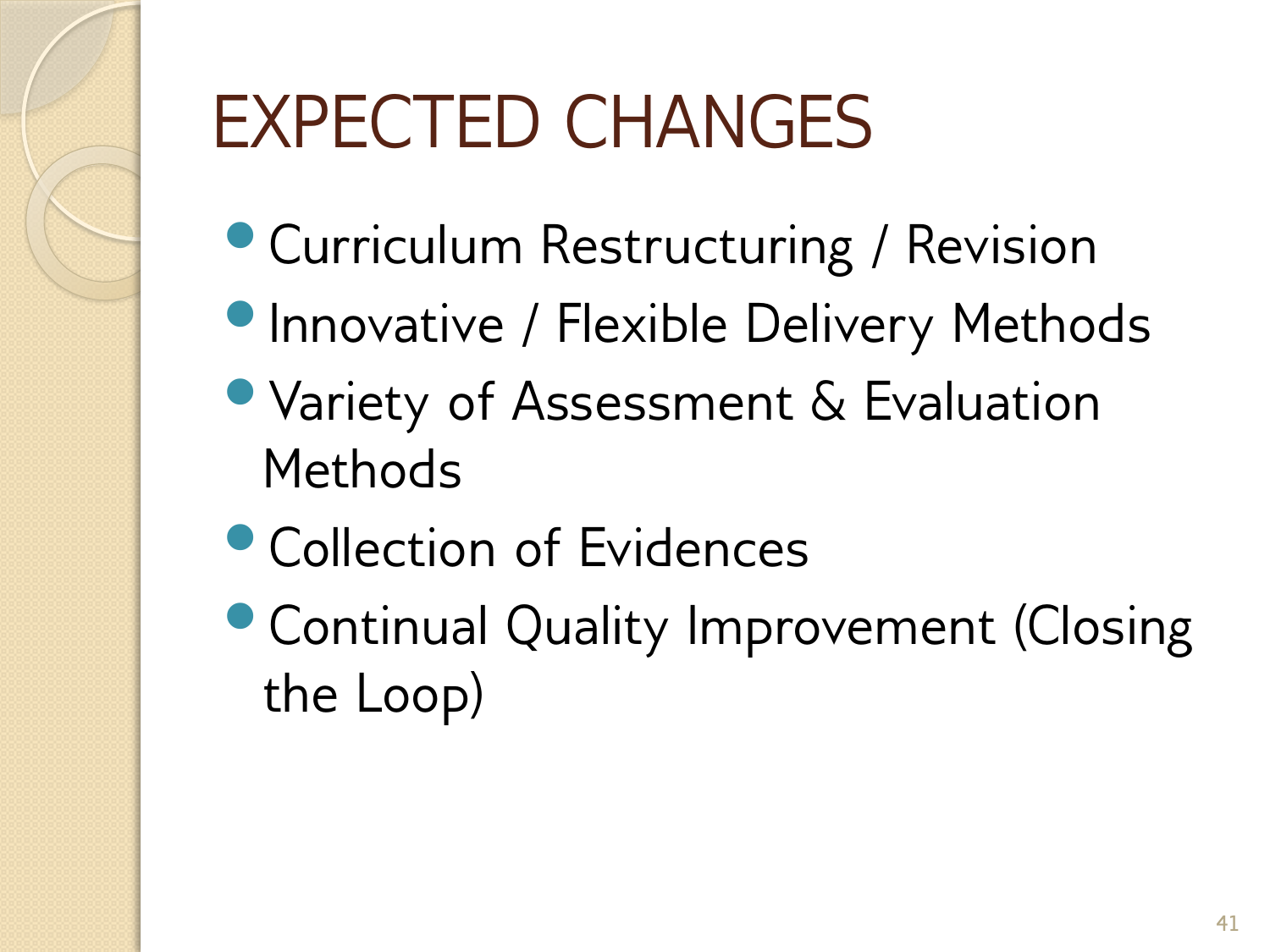

# EXPECTED CHANGES
Curriculum Restructuring / Revision
Innovative / Flexible Delivery Methods
Variety of Assessment & Evaluation Methods
Collection of Evidences
Continual Quality Improvement (Closing the Loop)
41